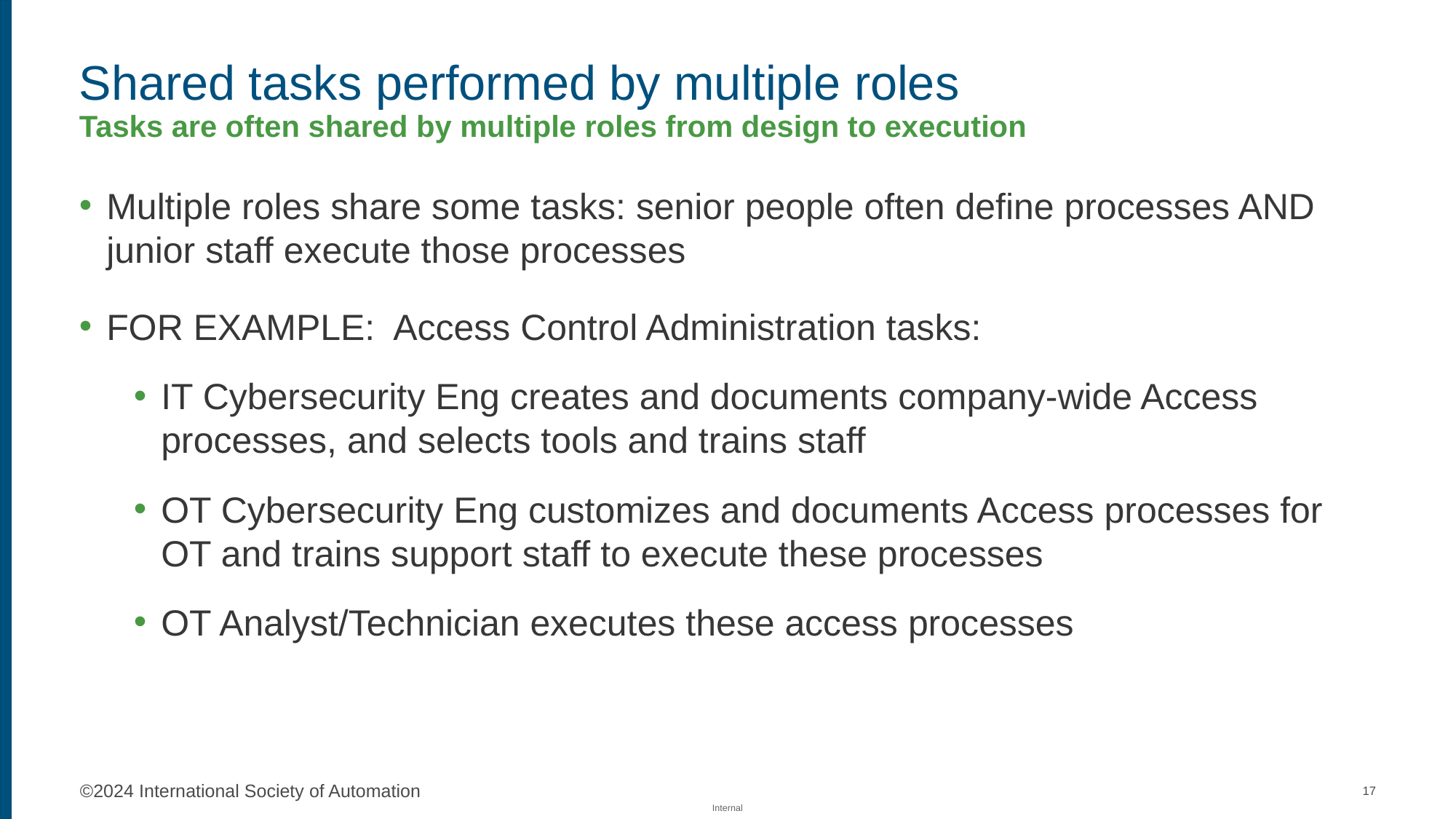

# Shared tasks performed by multiple roles Tasks are often shared by multiple roles from design to execution
Multiple roles share some tasks: senior people often define processes AND junior staff execute those processes
FOR EXAMPLE:  Access Control Administration tasks:
IT Cybersecurity Eng creates and documents company-wide Access processes, and selects tools and trains staff
OT Cybersecurity Eng customizes and documents Access processes for OT and trains support staff to execute these processes
OT Analyst/Technician executes these access processes
17